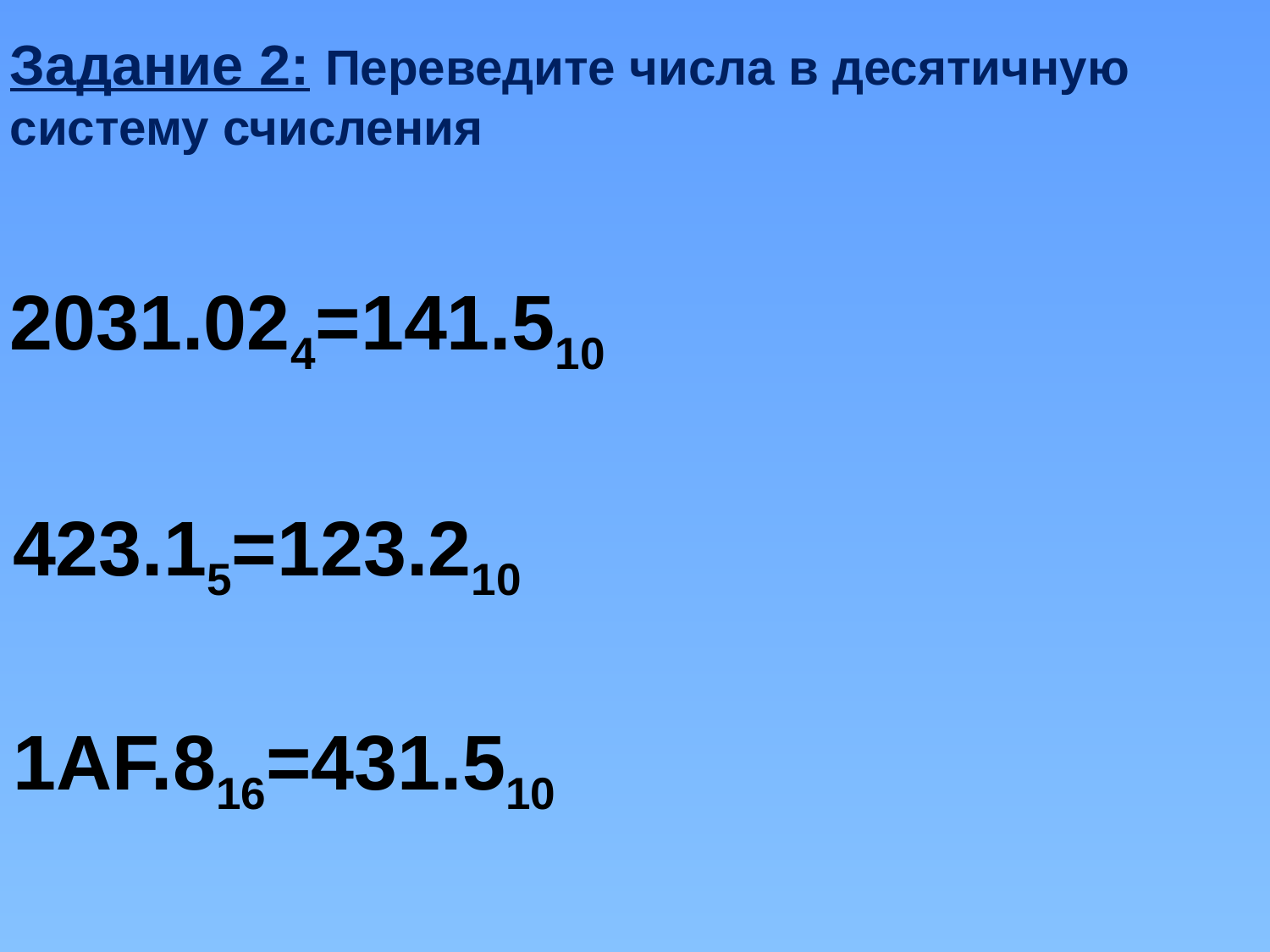

Задание 2: Переведите числа в десятичную систему счисления
2031.024=141.510
423.15=123.210
1AF.816=431.510